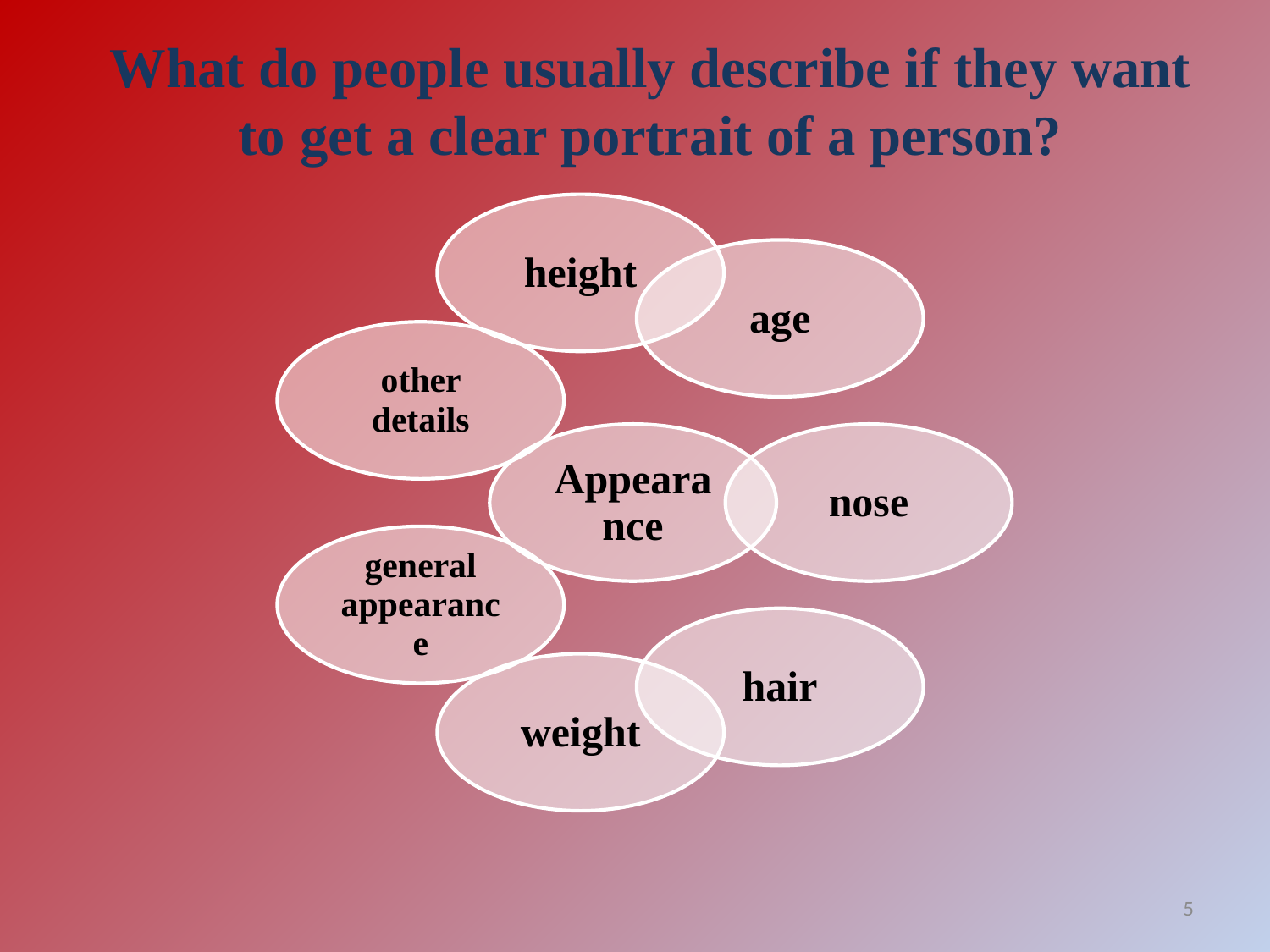

# What do people usually describe if they want to get a clear portrait of a person?
Appearance
nose
height
age
other details
weight
hair
general appearance
5